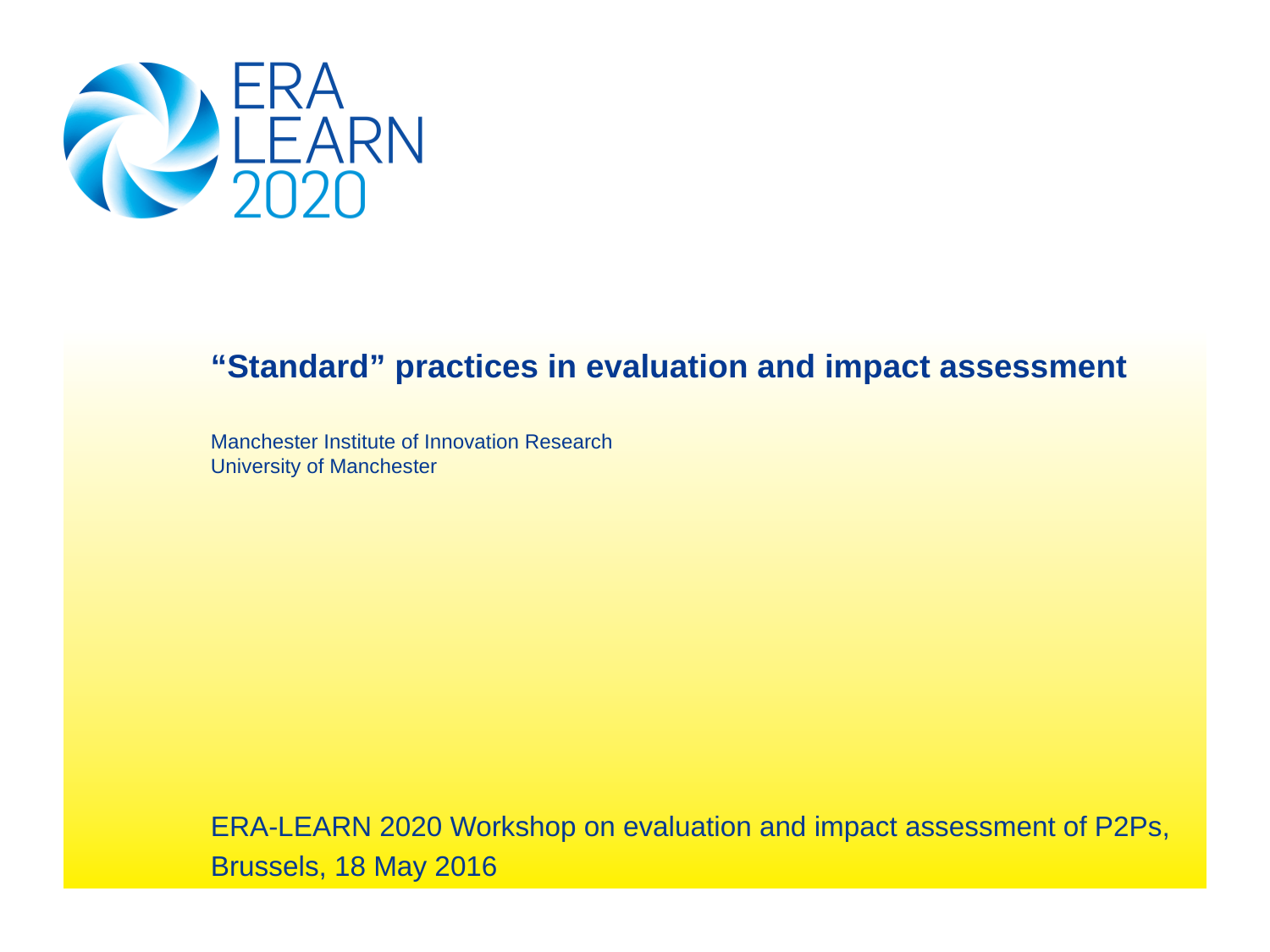

# “Standard” practices in evaluation and impact assessment Manchester Institute of Innovation Research University of Manchester
ERA-LEARN 2020 Workshop on evaluation and impact assessment of P2Ps,
Brussels, 18 May 2016